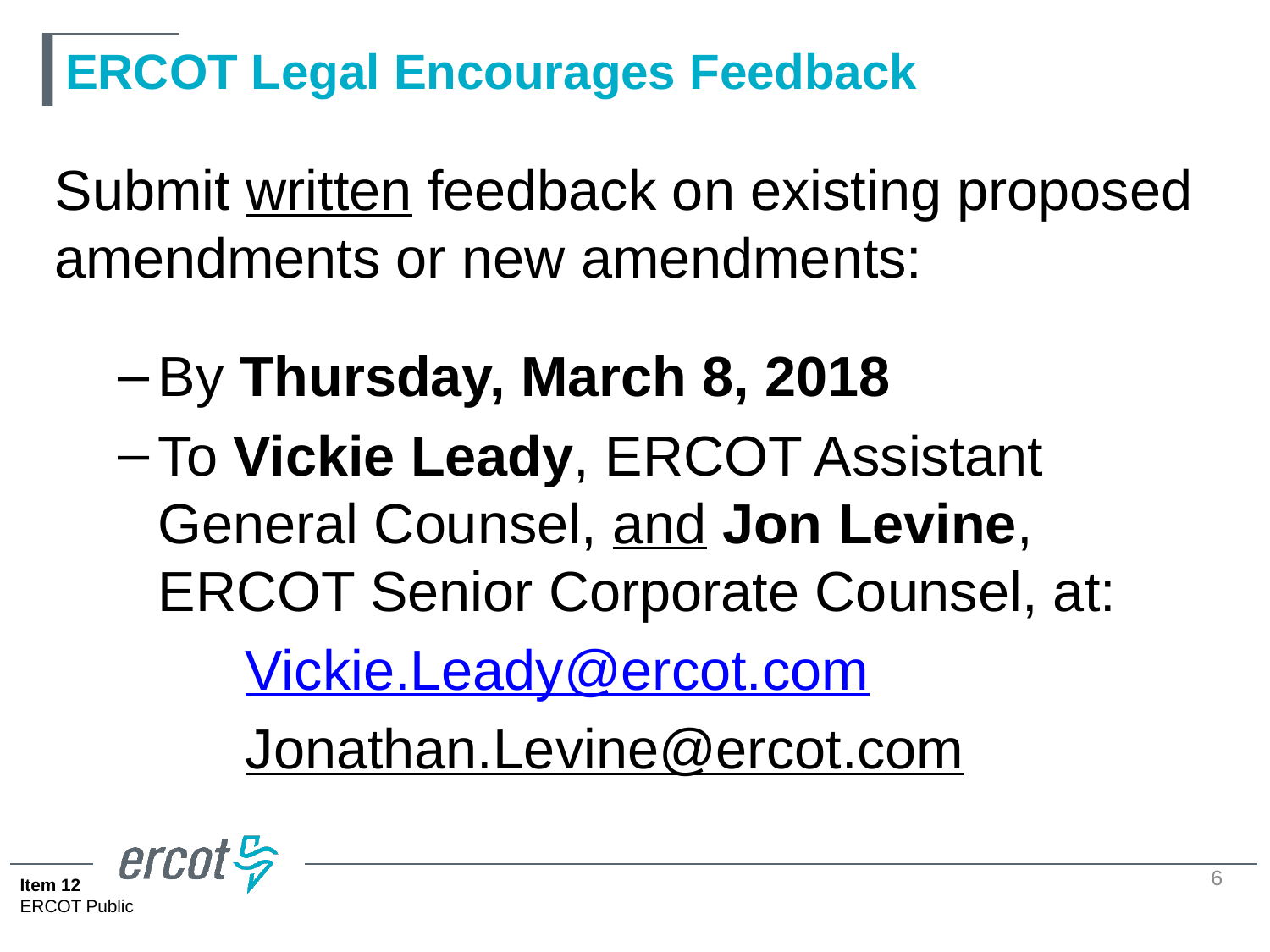

# ERCOT Legal Encourages Feedback
Submit written feedback on existing proposed amendments or new amendments:

By Thursday, March 8, 2018
To Vickie Leady, ERCOT Assistant General Counsel, and Jon Levine, ERCOT Senior Corporate Counsel, at:
Vickie.Leady@ercot.com
Jonathan.Levine@ercot.com

6